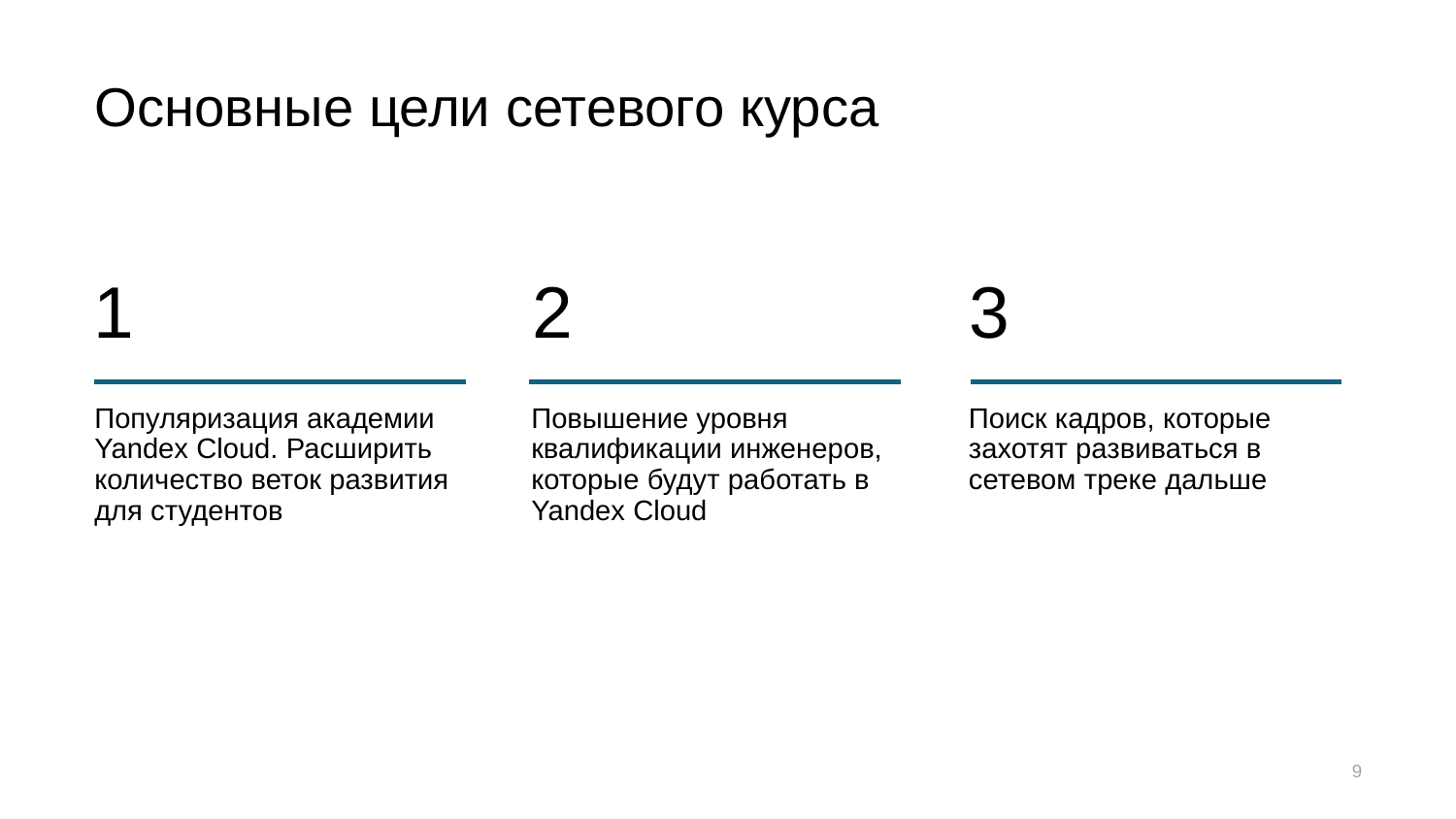

# Основные цели сетевого курса
1
2
3
Популяризация академии Yandex Cloud. Расширить количество веток развития для студентов

Поиск кадров, которые захотят развиваться в сетевом треке дальше

Повышение уровня квалификации инженеров, которые будут работать в Yandex Cloud

9